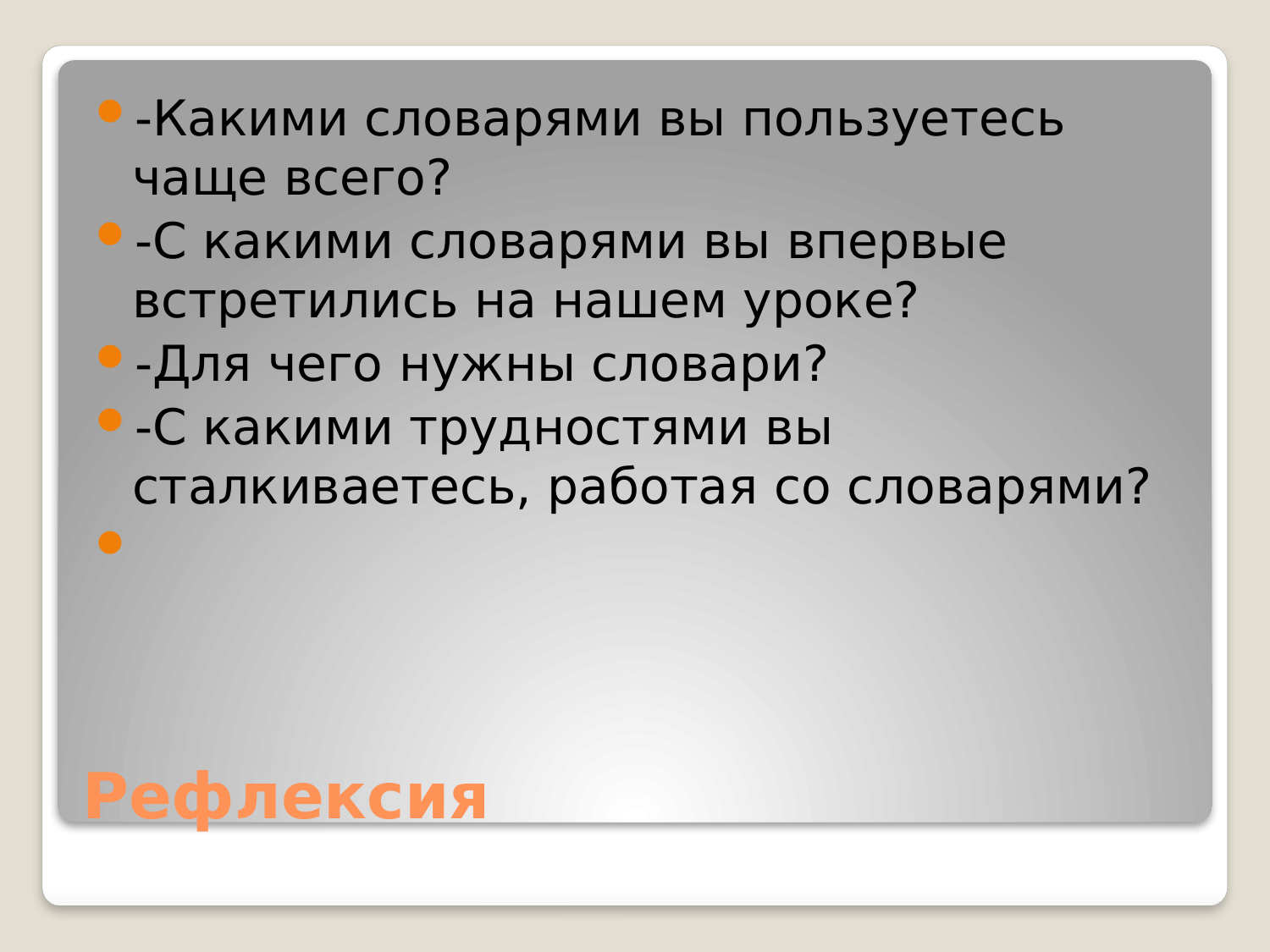

-Какими словарями вы пользуетесь чаще всего?
-С какими словарями вы впервые встретились на нашем уроке?
-Для чего нужны словари?
-С какими трудностями вы сталкиваетесь, работая со слова­рями?

# Рефлексия